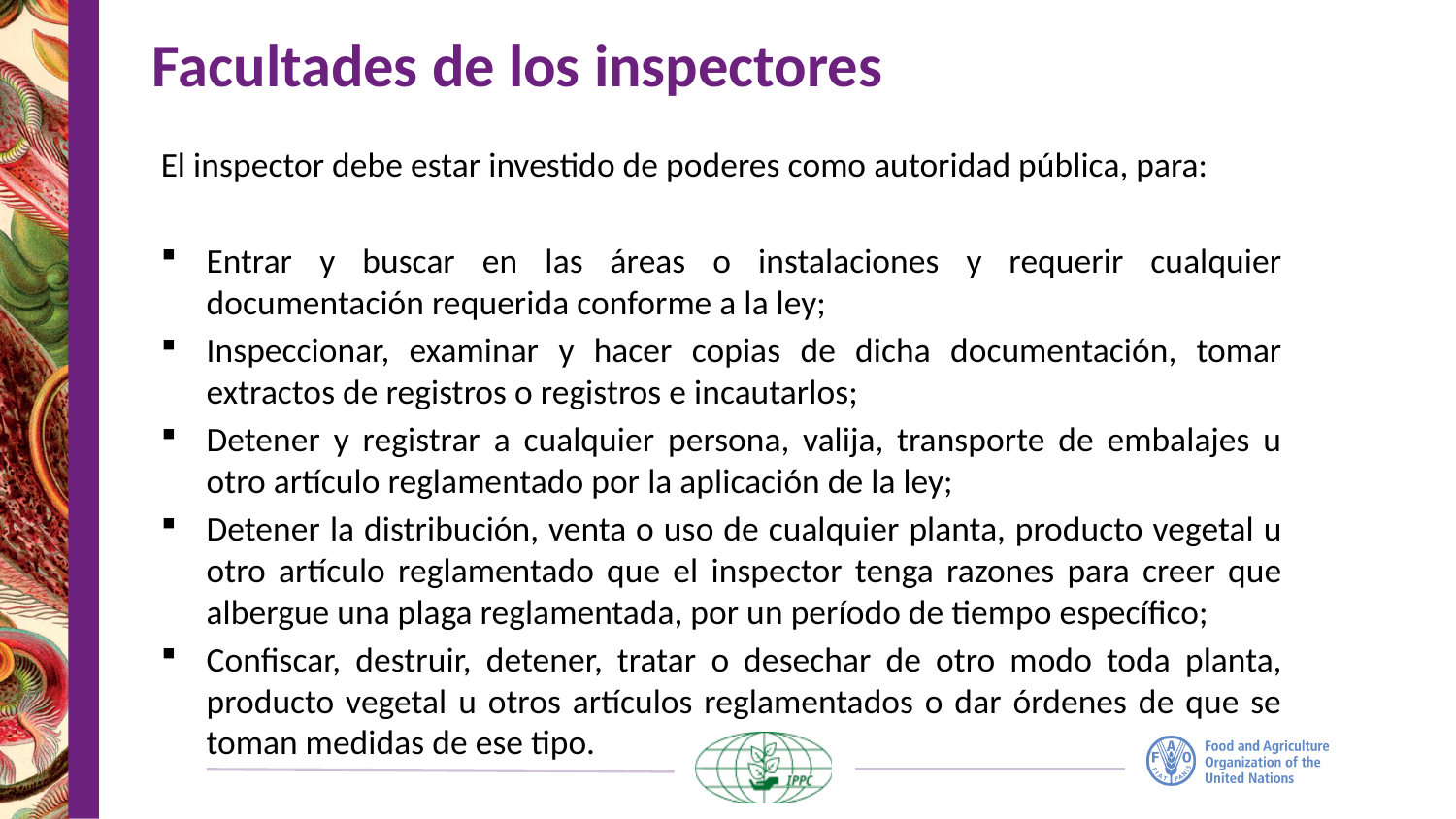

# Facultades de los inspectores
El inspector debe estar investido de poderes como autoridad pública, para:

Entrar y buscar en las áreas o instalaciones y requerir cualquier documentación requerida conforme a la ley;
Inspeccionar, examinar y hacer copias de dicha documentación, tomar extractos de registros o registros e incautarlos;
Detener y registrar a cualquier persona, valija, transporte de embalajes u otro artículo reglamentado por la aplicación de la ley;
Detener la distribución, venta o uso de cualquier planta, producto vegetal u otro artículo reglamentado que el inspector tenga razones para creer que albergue una plaga reglamentada, por un período de tiempo específico;
Confiscar, destruir, detener, tratar o desechar de otro modo toda planta, producto vegetal u otros artículos reglamentados o dar órdenes de que se toman medidas de ese tipo.